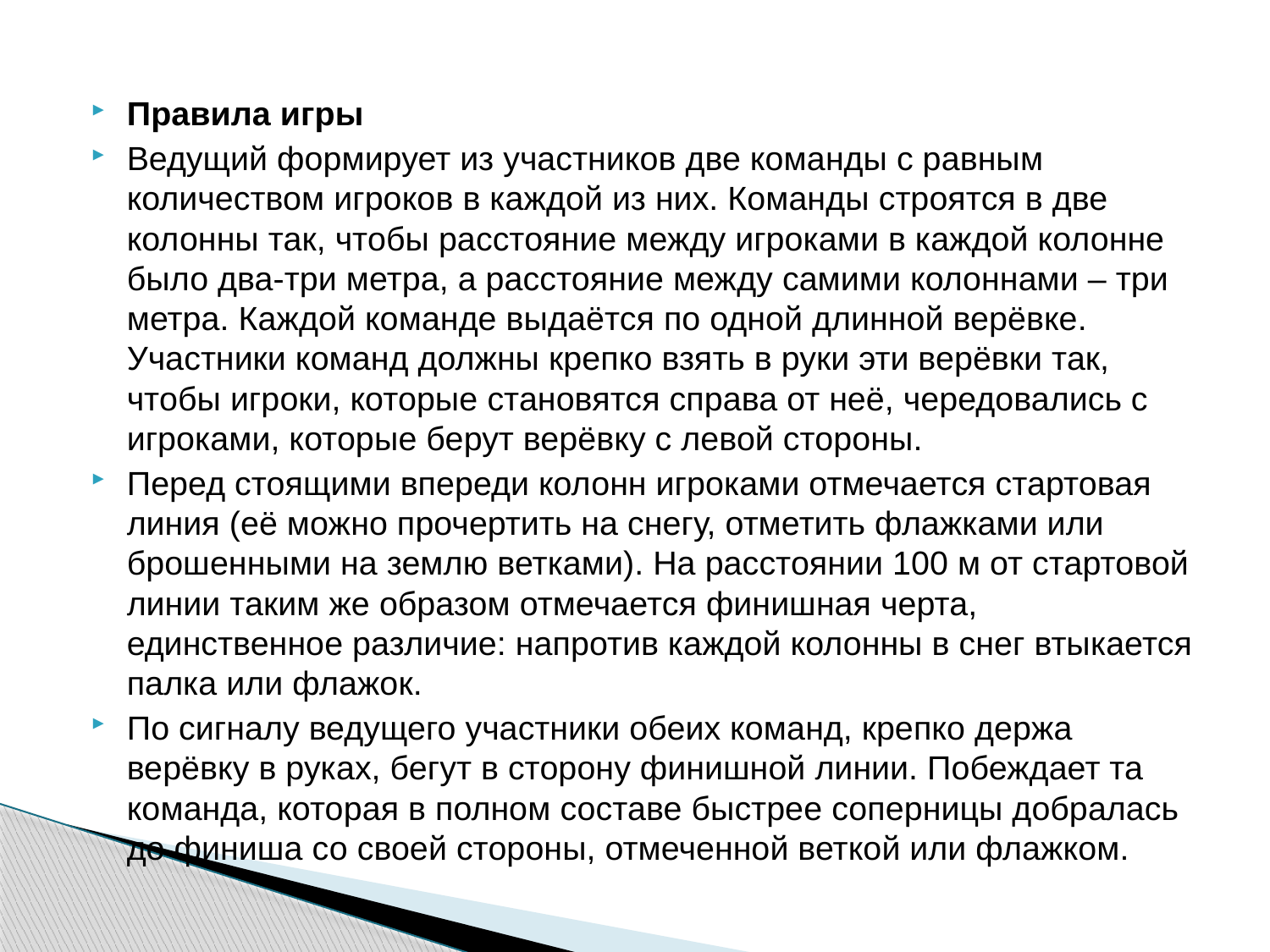

Правила игры
Ведущий формирует из участников две команды с равным количеством игроков в каждой из них. Команды строятся в две колонны так, чтобы расстояние между игроками в каждой колонне было два-три метра, а расстояние между самими колоннами – три метра. Каждой команде выдаётся по одной длинной верёвке. Участники команд должны крепко взять в руки эти верёвки так, чтобы игроки, которые становятся справа от неё, чередовались с игроками, которые берут верёвку с левой стороны.
Перед стоящими впереди колонн игроками отмечается стартовая линия (её можно прочертить на снегу, отметить флажками или брошенными на землю ветками). На расстоянии 100 м от стартовой линии таким же образом отмечается финишная черта,  единственное различие: напротив каждой колонны в снег втыкается палка или флажок.
По сигналу ведущего участники обеих команд, крепко держа верёвку в руках, бегут в сторону финишной линии. Побеждает та команда, которая в полном составе быстрее соперницы добралась до финиша со своей стороны, отмеченной веткой или флажком.